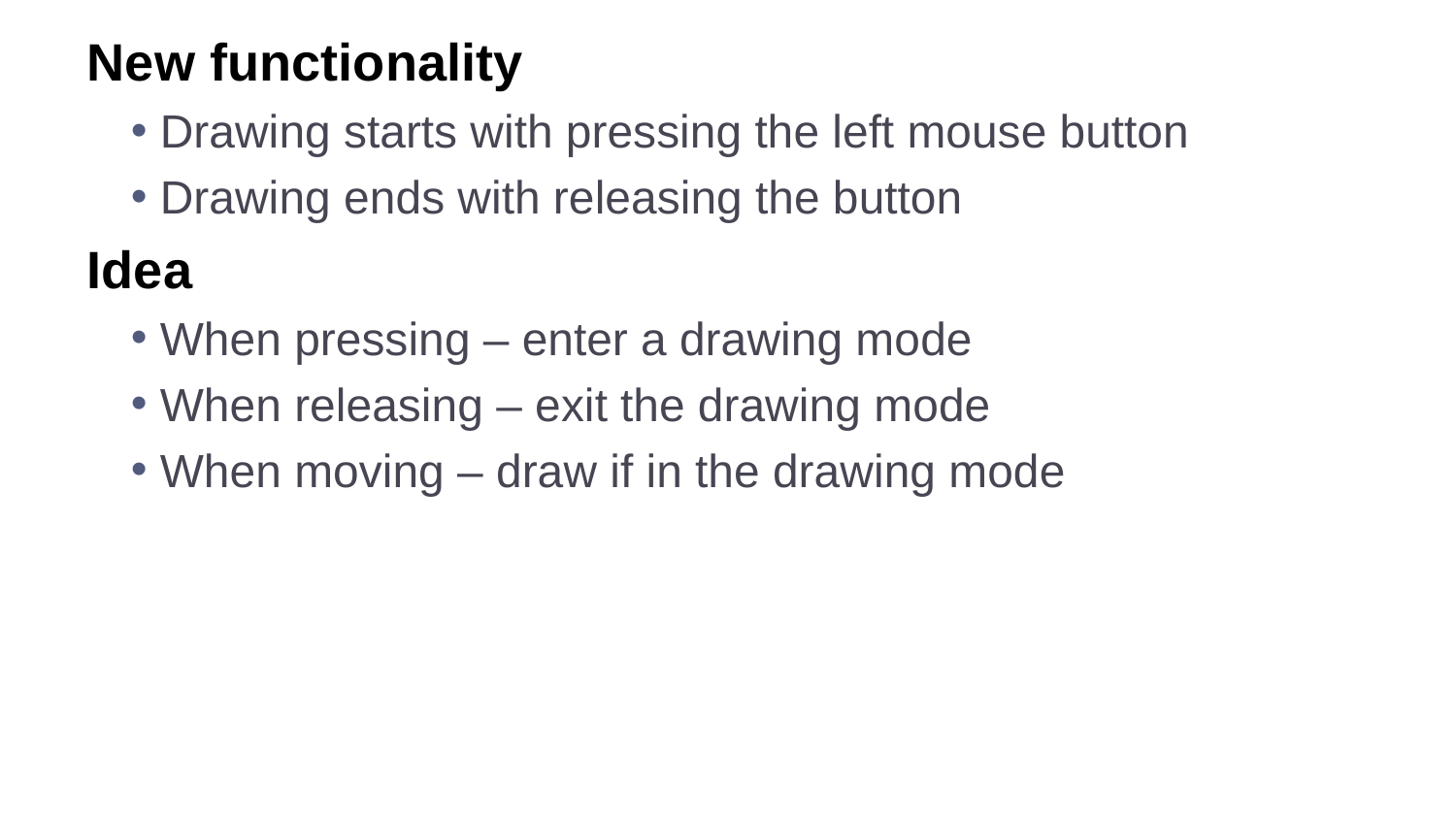

New functionality
Drawing starts with pressing the left mouse button
Drawing ends with releasing the button
Idea
When pressing – enter a drawing mode
When releasing – exit the drawing mode
When moving – draw if in the drawing mode